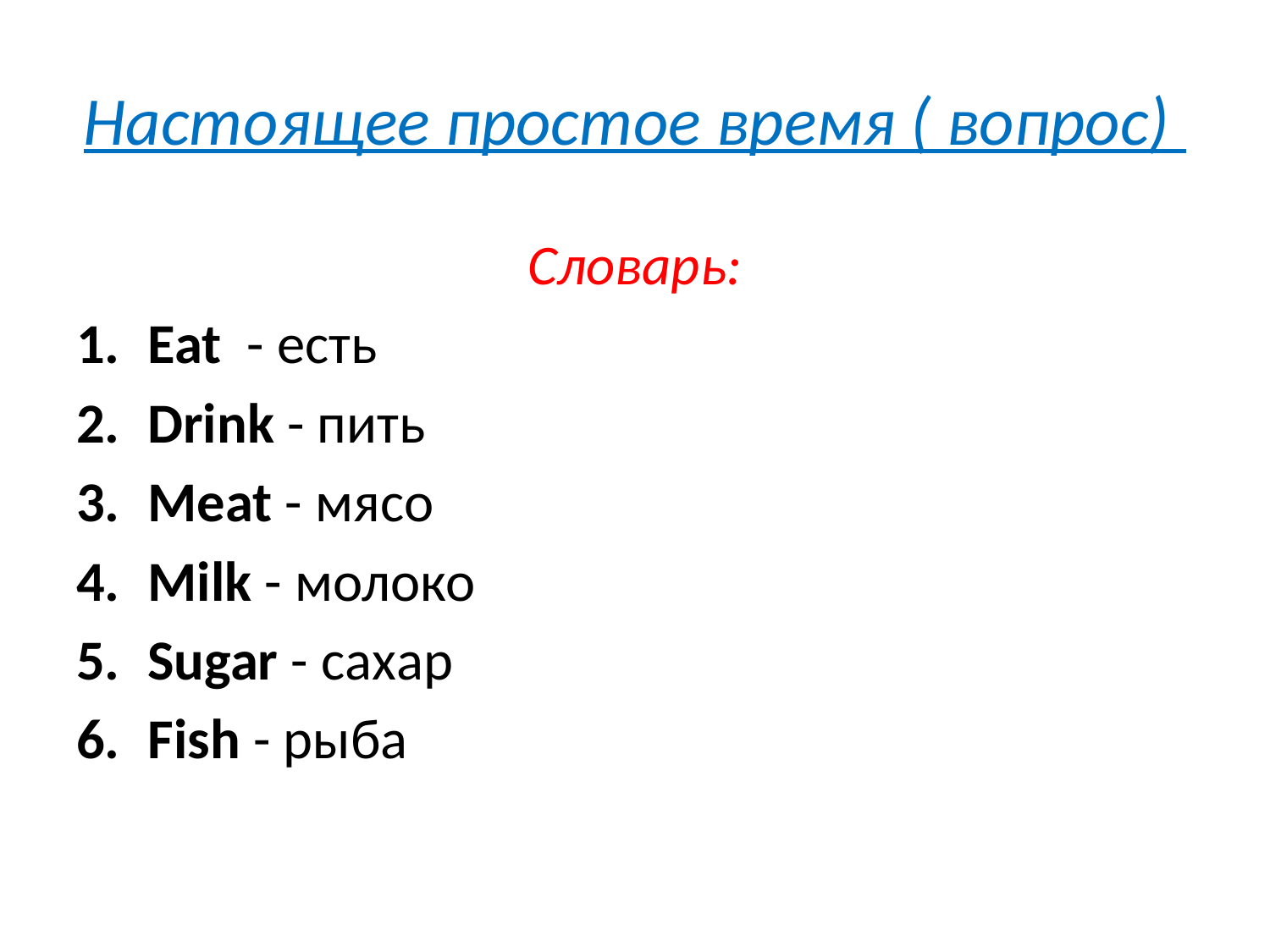

# Настоящее простое время ( вопрос)
Словарь:
Eat  - есть
Drink - пить
Meat - мясо
Milk - молоко
Sugar - сахар
Fish - рыба